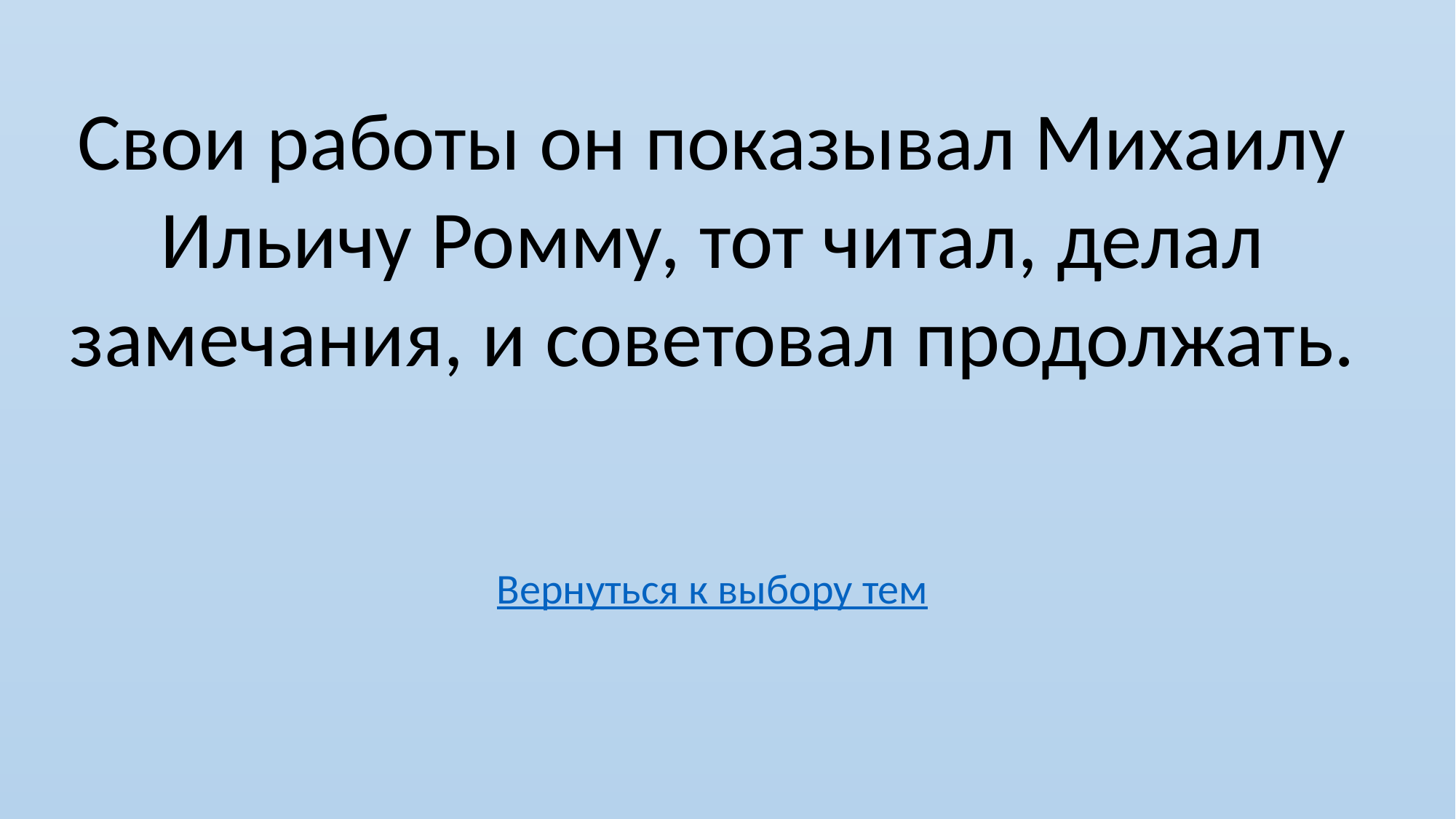

Свои работы он показывал Михаилу Ильичу Ромму, тот читал, делал замечания, и советовал продолжать.

Вернуться к выбору тем